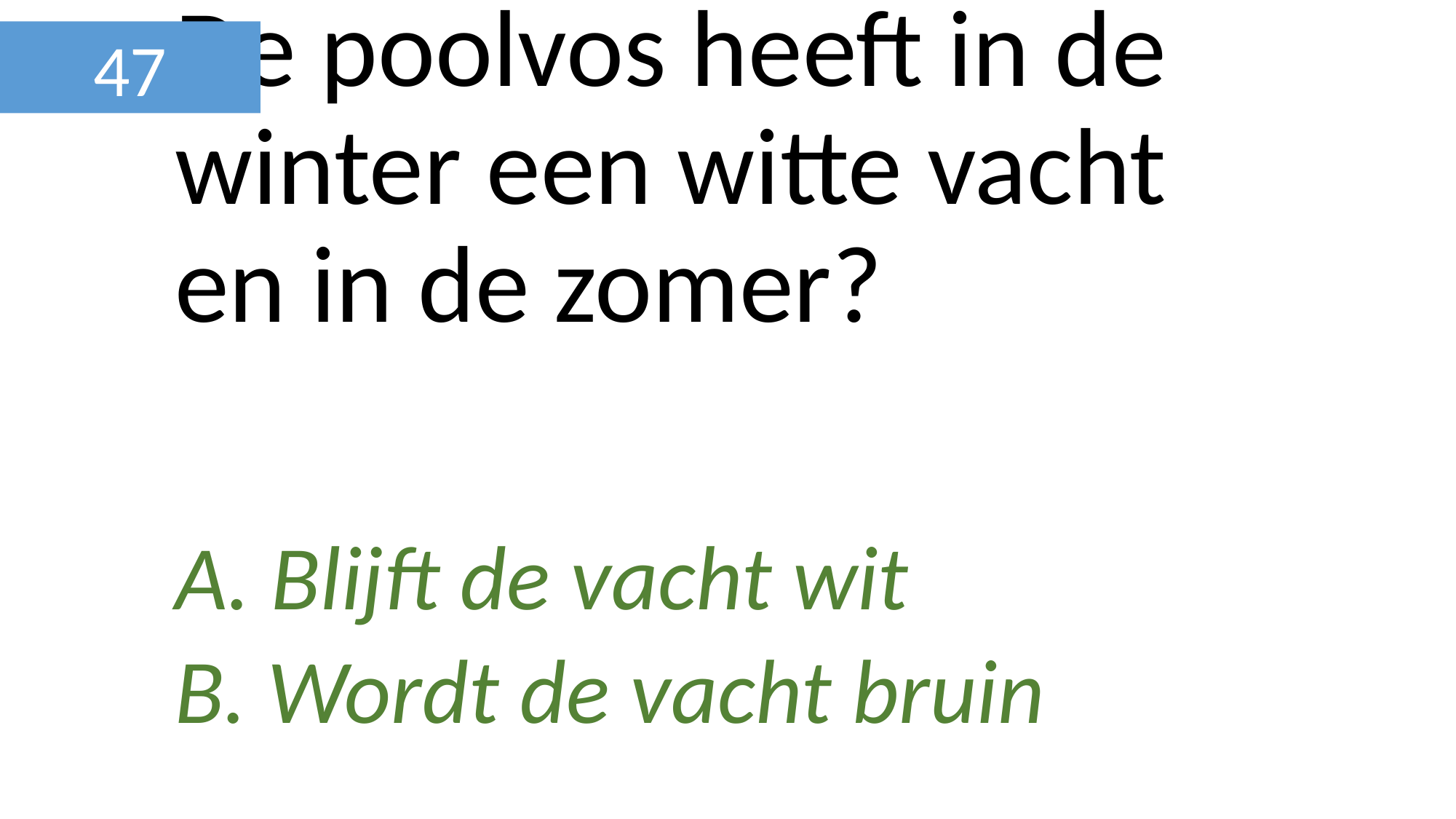

47
# De poolvos heeft in de winter een witte vacht en in de zomer?

 Blijft de vacht wit
 Wordt de vacht bruin